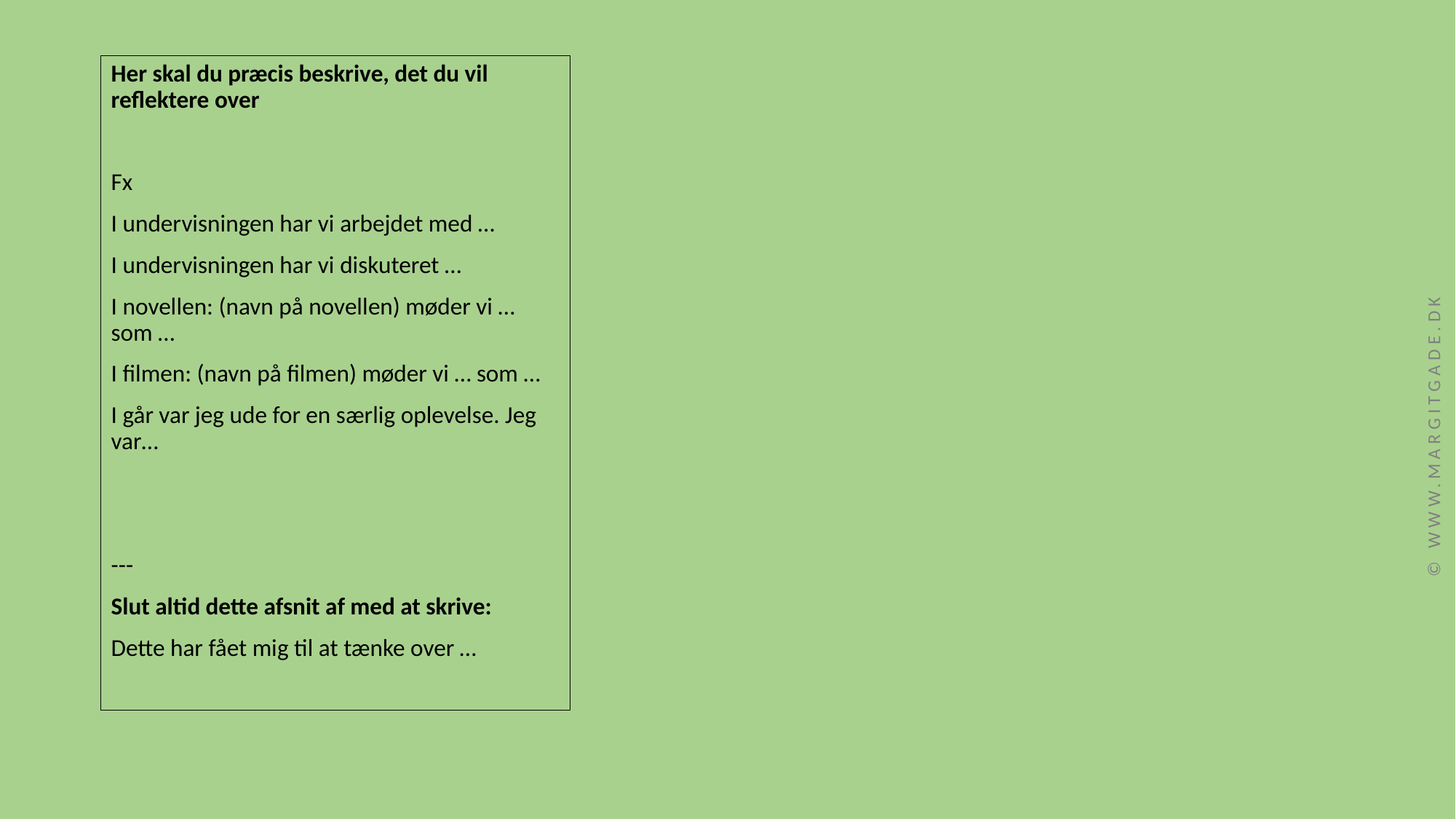

Her skal du præcis beskrive, det du vil reflektere over

Fx
I undervisningen har vi arbejdet med …
I undervisningen har vi diskuteret …
I novellen: (navn på novellen) møder vi … som …
I filmen: (navn på filmen) møder vi … som …
I går var jeg ude for en særlig oplevelse. Jeg var…

---
Slut altid dette afsnit af med at skrive:
Dette har fået mig til at tænke over …

© www.margitgade.dk